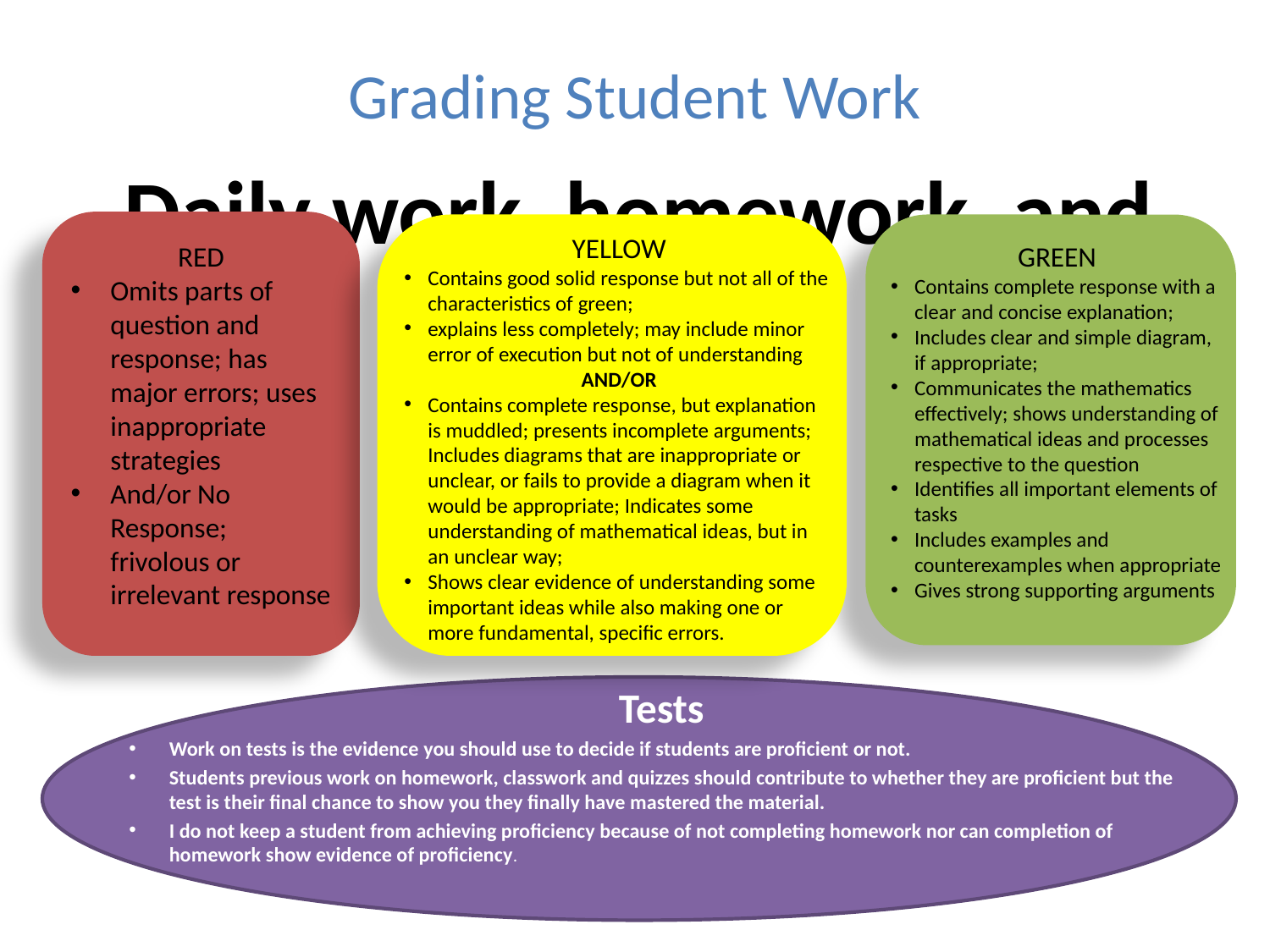

# Grading Student Work
Daily work, homework, and quizzes

YELLOW
Contains good solid response but not all of the characteristics of green;
explains less completely; may include minor error of execution but not of understanding
AND/OR
Contains complete response, but explanation is muddled; presents incomplete arguments; Includes diagrams that are inappropriate or unclear, or fails to provide a diagram when it would be appropriate; Indicates some understanding of mathematical ideas, but in an unclear way;
Shows clear evidence of understanding some important ideas while also making one or more fundamental, specific errors.
RED
Omits parts of question and response; has major errors; uses inappropriate strategies
And/or No Response; frivolous or irrelevant response
GREEN
Contains complete response with a clear and concise explanation;
Includes clear and simple diagram, if appropriate;
Communicates the mathematics effectively; shows understanding of mathematical ideas and processes respective to the question
Identifies all important elements of tasks
Includes examples and counterexamples when appropriate
Gives strong supporting arguments
Tests
Work on tests is the evidence you should use to decide if students are proficient or not.
Students previous work on homework, classwork and quizzes should contribute to whether they are proficient but the test is their final chance to show you they finally have mastered the material.
I do not keep a student from achieving proficiency because of not completing homework nor can completion of homework show evidence of proficiency.